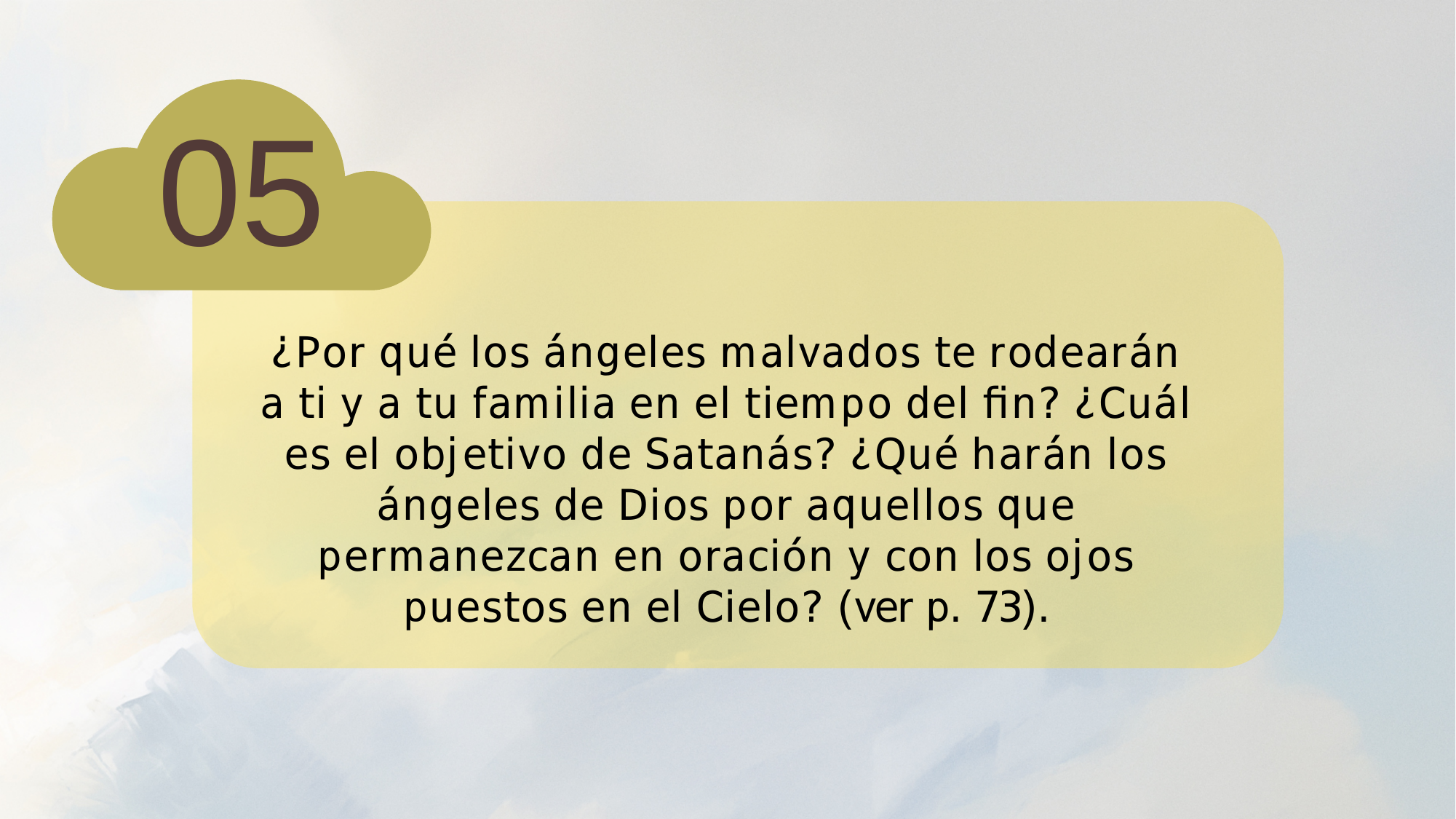

05

¿Por qué los ángeles malvados te rodearán a ti y a tu familia en el tiempo del fin? ¿Cuál es el objetivo de Satanás? ¿Qué harán los ángeles de Dios por aquellos que permanezcan en oración y con los ojos puestos en el Cielo? (ver p. 73).